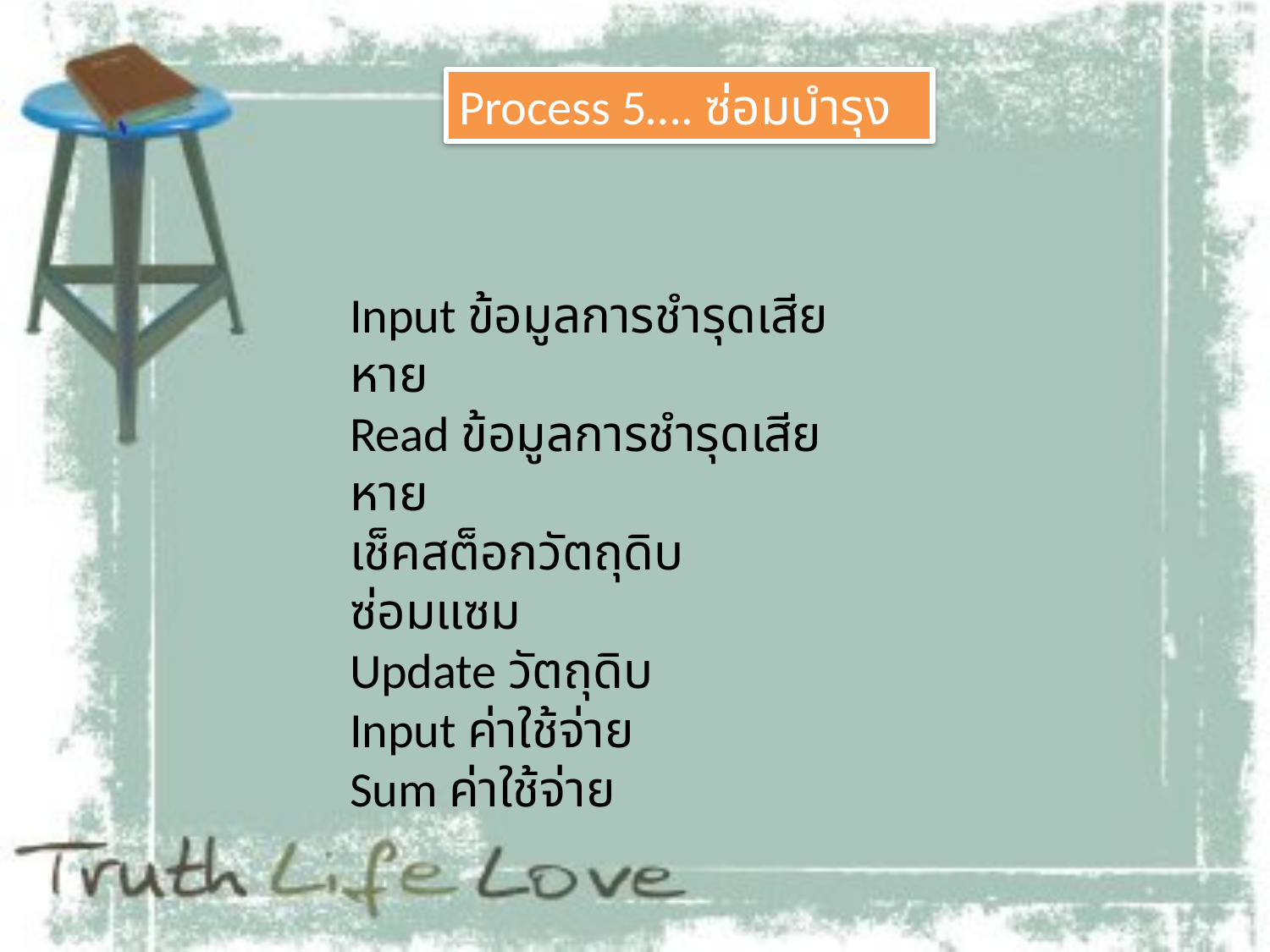

Process 5…. ซ่อมบำรุง
Input ข้อมูลการชำรุดเสียหาย
Read ข้อมูลการชำรุดเสียหาย
เช็คสต็อกวัตถุดิบ
ซ่อมแซม
Update วัตถุดิบ
Input ค่าใช้จ่าย
Sum ค่าใช้จ่าย